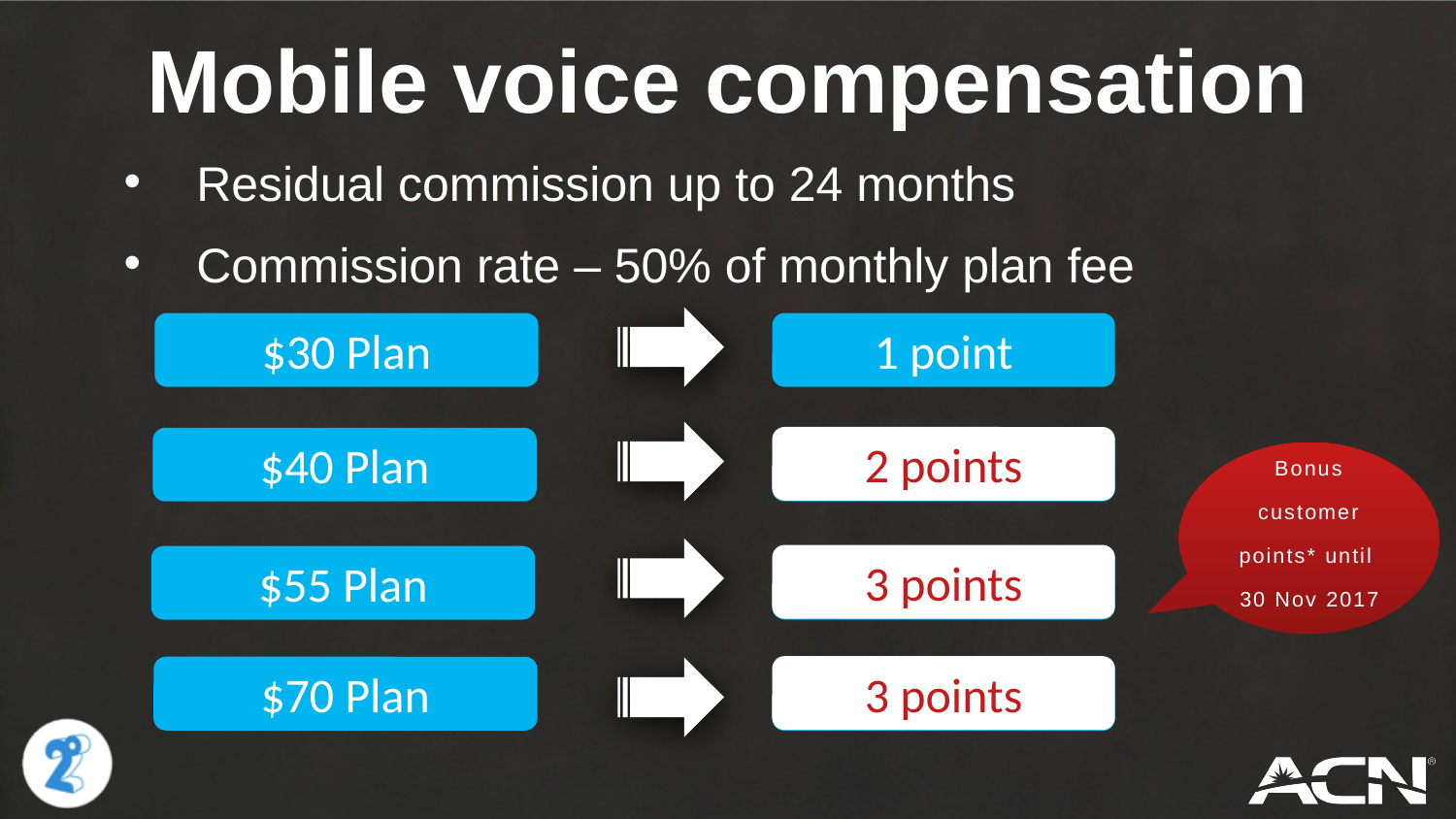

Mobile voice compensation
Residual commission up to 24 months
Commission rate – 50% of monthly plan fee

$30 Plan
1 point

2 points
3 points
3 points
$40 Plan
1 point
Bonus customer points* until
30 Nov 2017

$55 Plan
2 points
$70 Plan

2 points